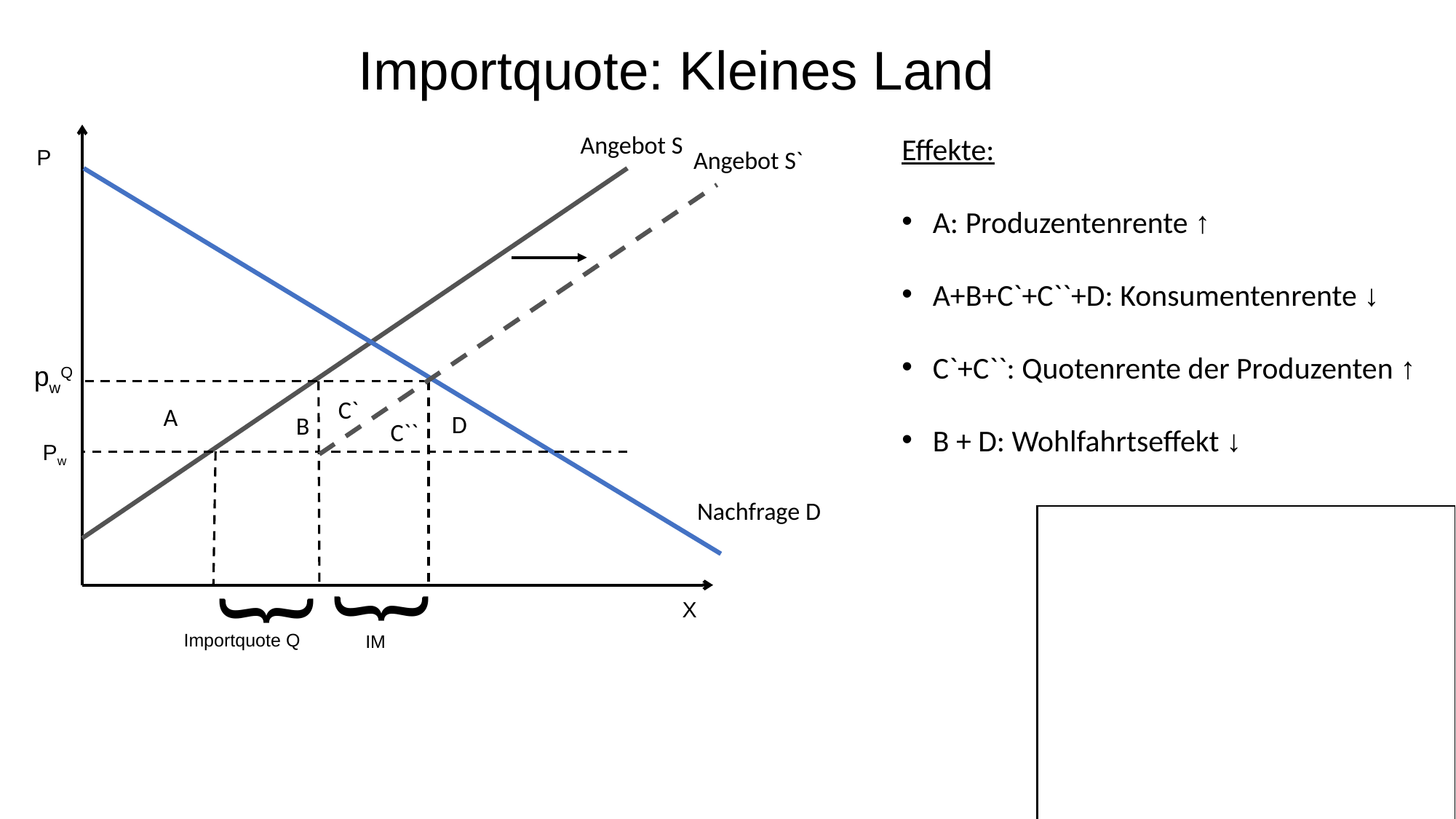

Importquote: Kleines Land
Angebot S
Effekte:

A: Produzentenrente ↑

A+B+C`+C``+D: Konsumentenrente ↓

C`+C``: Quotenrente der Produzenten ↑

B + D: Wohlfahrtseffekt ↓

P
Angebot S`
pwQ
C`
A
D
B
C``
Pw
Nachfrage D

{
{
 X
Importquote Q
IM